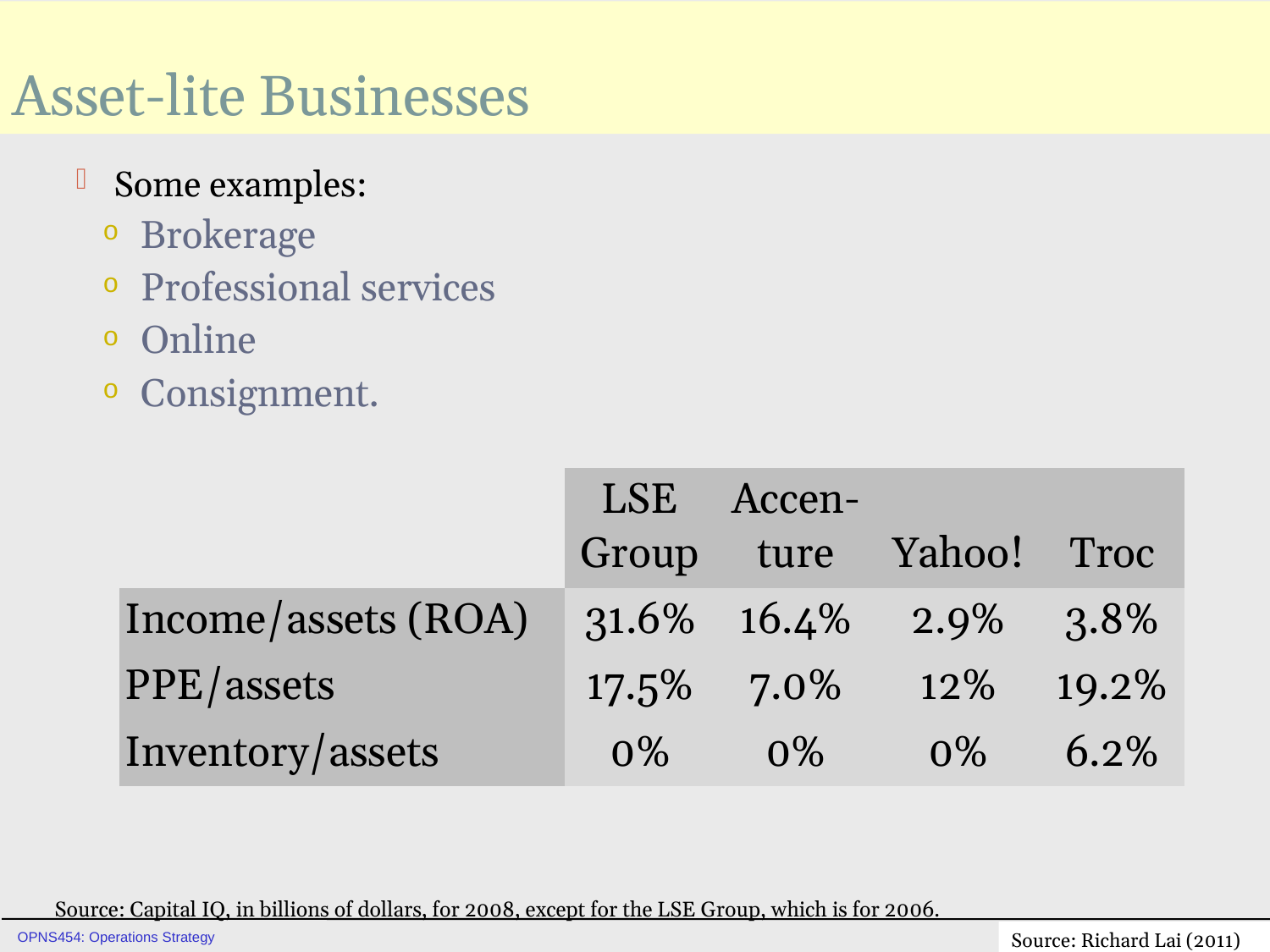

# Asset-lite Businesses
Some examples:
Brokerage
Professional services
Online
Consignment.

|  | LSE Group | Accen- ture | Yahoo! | Troc |
| --- | --- | --- | --- | --- |
| Income/assets (ROA) | 31.6% | 16.4% | 2.9% | 3.8% |
| PPE/assets | 17.5% | 7.0% | 12% | 19.2% |
| Inventory/assets | 0% | 0% | 0% | 6.2% |
Source: Capital IQ, in billions of dollars, for 2008, except for the LSE Group, which is for 2006.
Source: Richard Lai (2011)